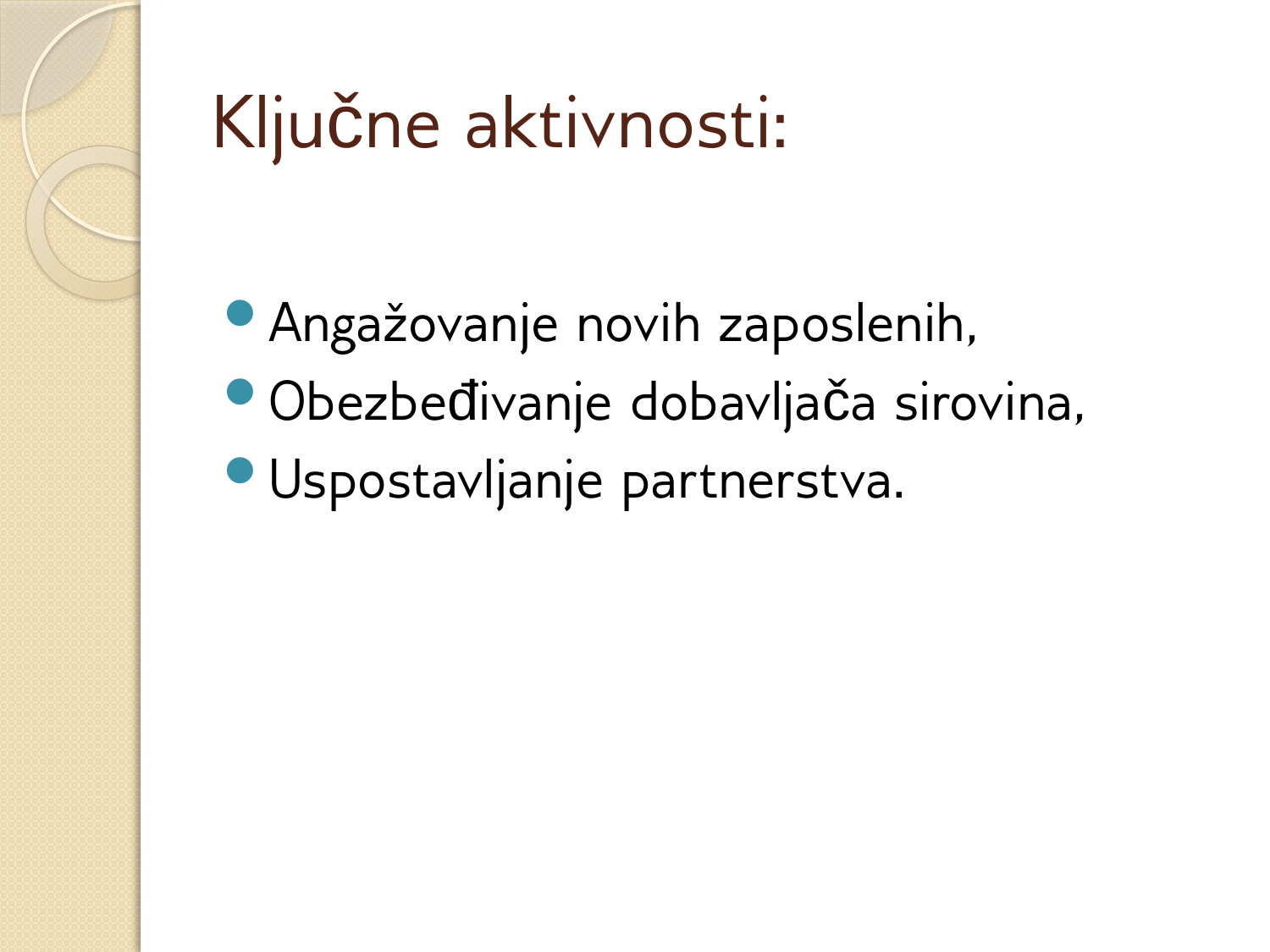

# Ključne aktivnosti:

Angažovanje novih zaposlenih,
Obezbeđivanje dobavljača sirovina,
Uspostavljanje partnerstva.